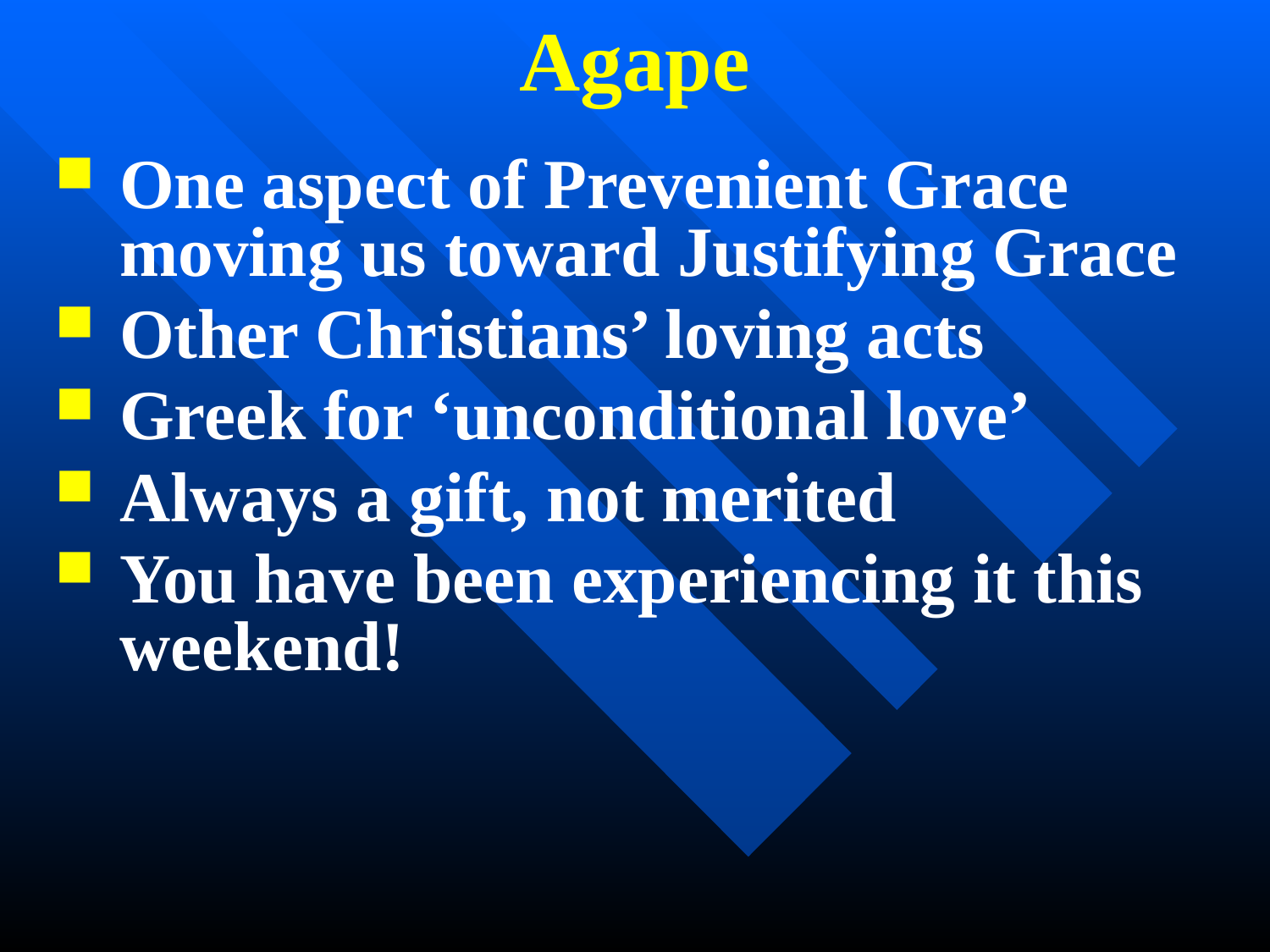

Agape
One aspect of Prevenient Grace moving us toward Justifying Grace
Other Christians’ loving acts
Greek for ‘unconditional love’
Always a gift, not merited
You have been experiencing it this weekend!